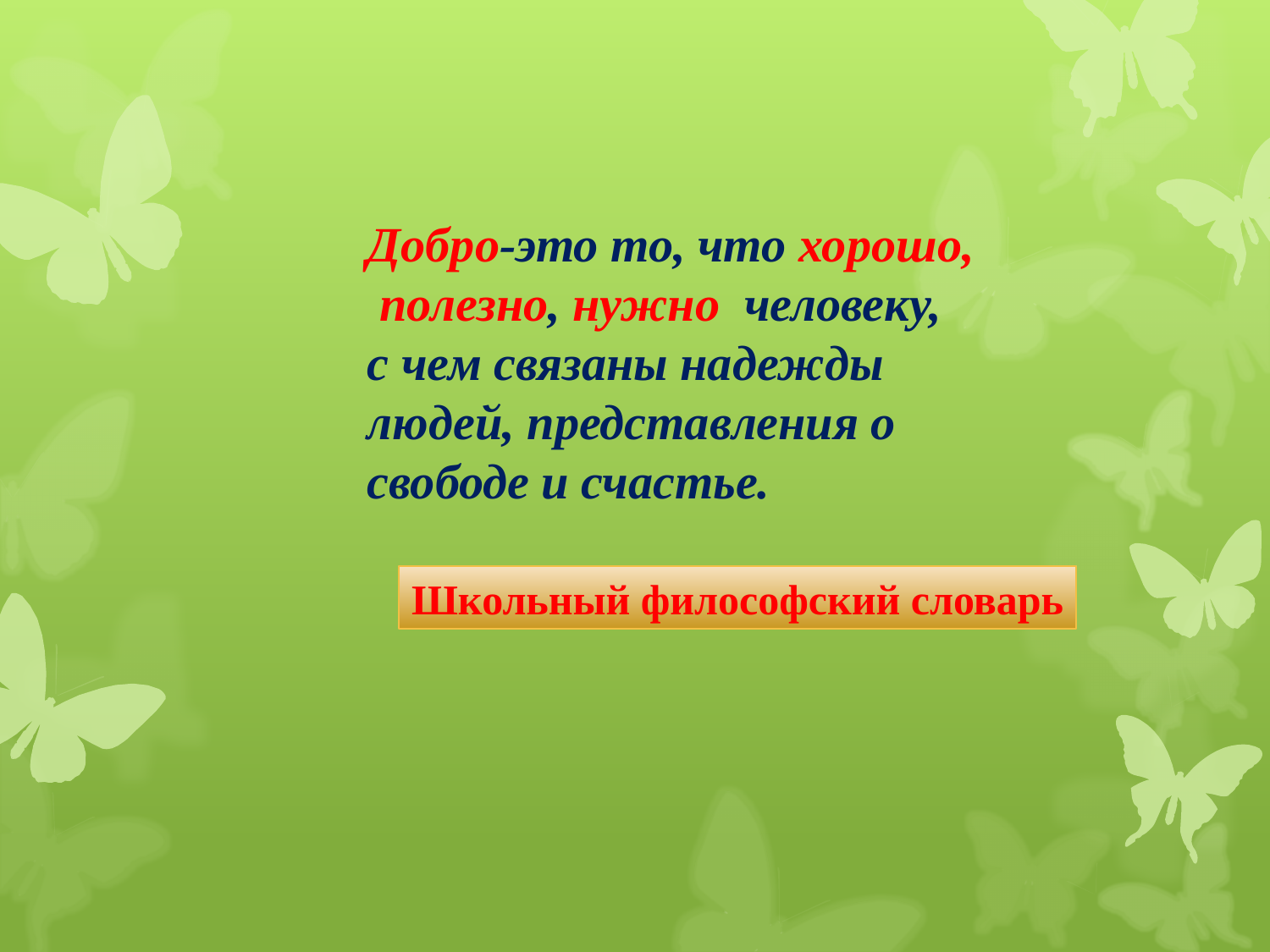

Добро-это то, что хорошо,
 полезно, нужно  человеку,
с чем связаны надежды людей, представления о свободе и счастье.
Школьный философский словарь